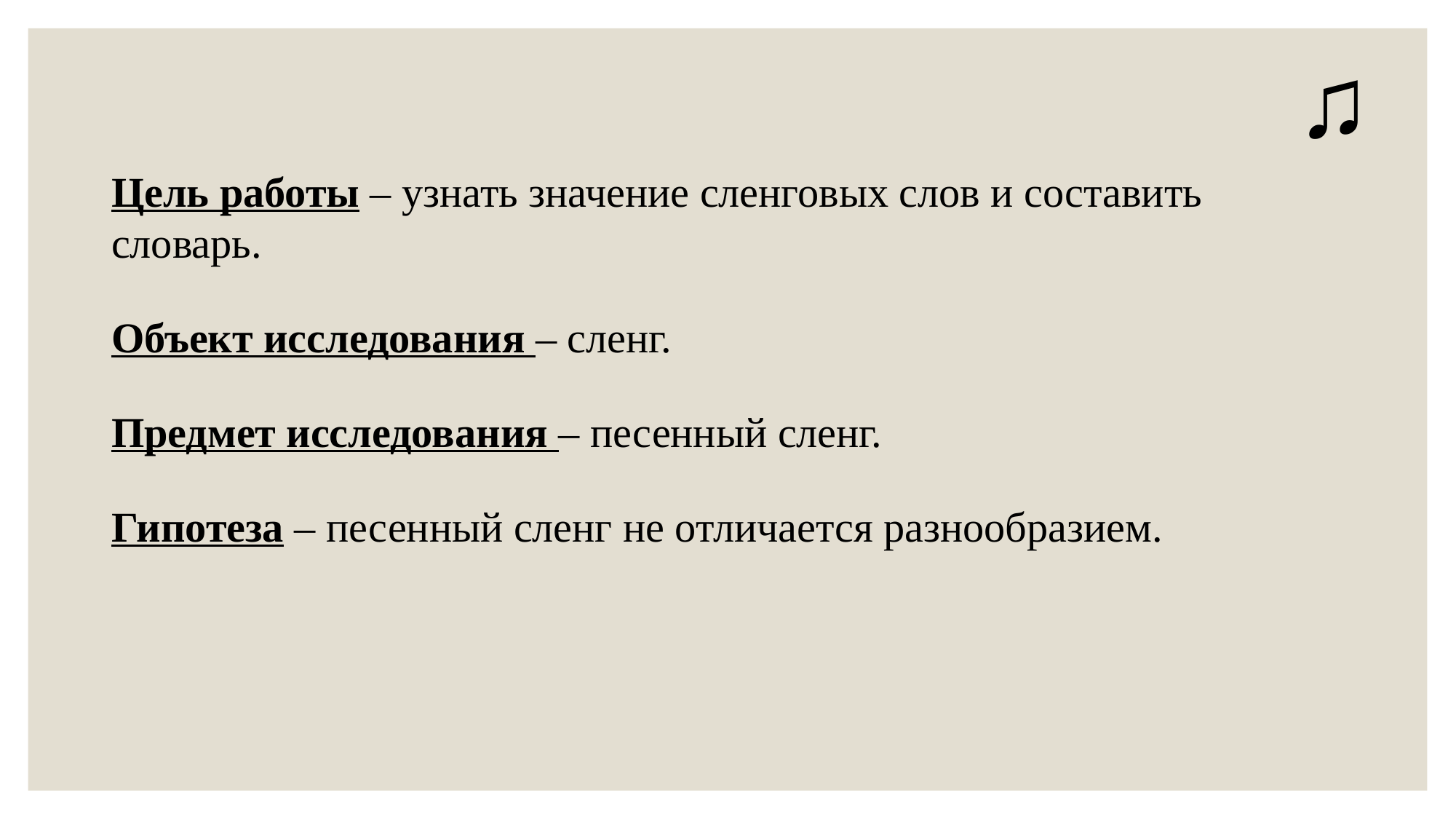

♫
Цель работы – узнать значение сленговых слов и составить словарь.

Объект исследования – сленг.

Предмет исследования – песенный сленг.

Гипотеза – песенный сленг не отличается разнообразием.